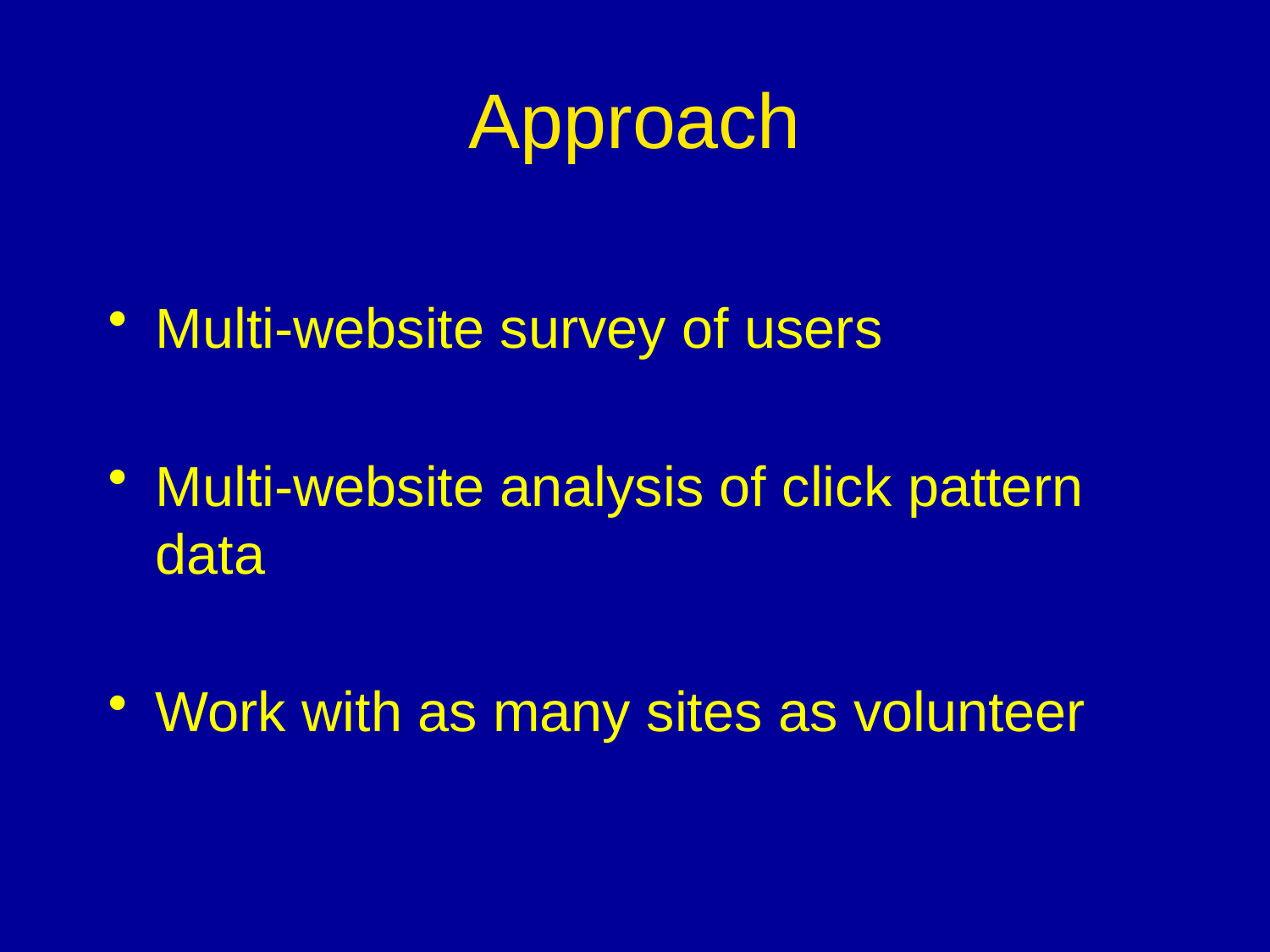

Approach
Multi-website survey of users

Multi-website analysis of click pattern data

Work with as many sites as volunteer